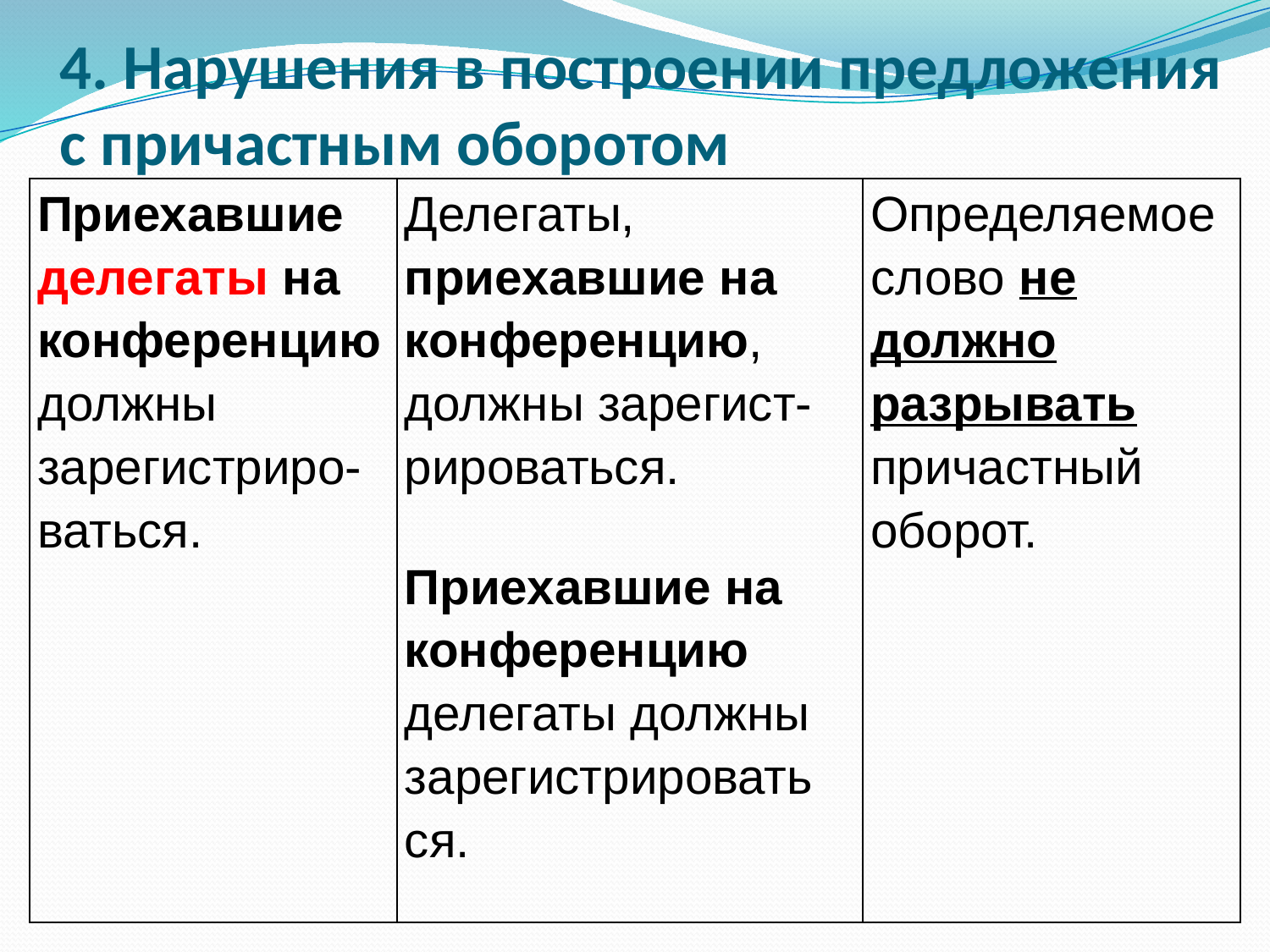

# 4. Нарушения в построении предложения с причастным оборотом
| Приехавшие делегаты на конференцию должны зарегистриро-ваться. | Делегаты, приехавшие на конференцию, должны зарегист-рироваться. Приехавшие на конференцию делегаты должны зарегистрировать ся. | Определяемое слово не должно разрывать причастный оборот. |
| --- | --- | --- |